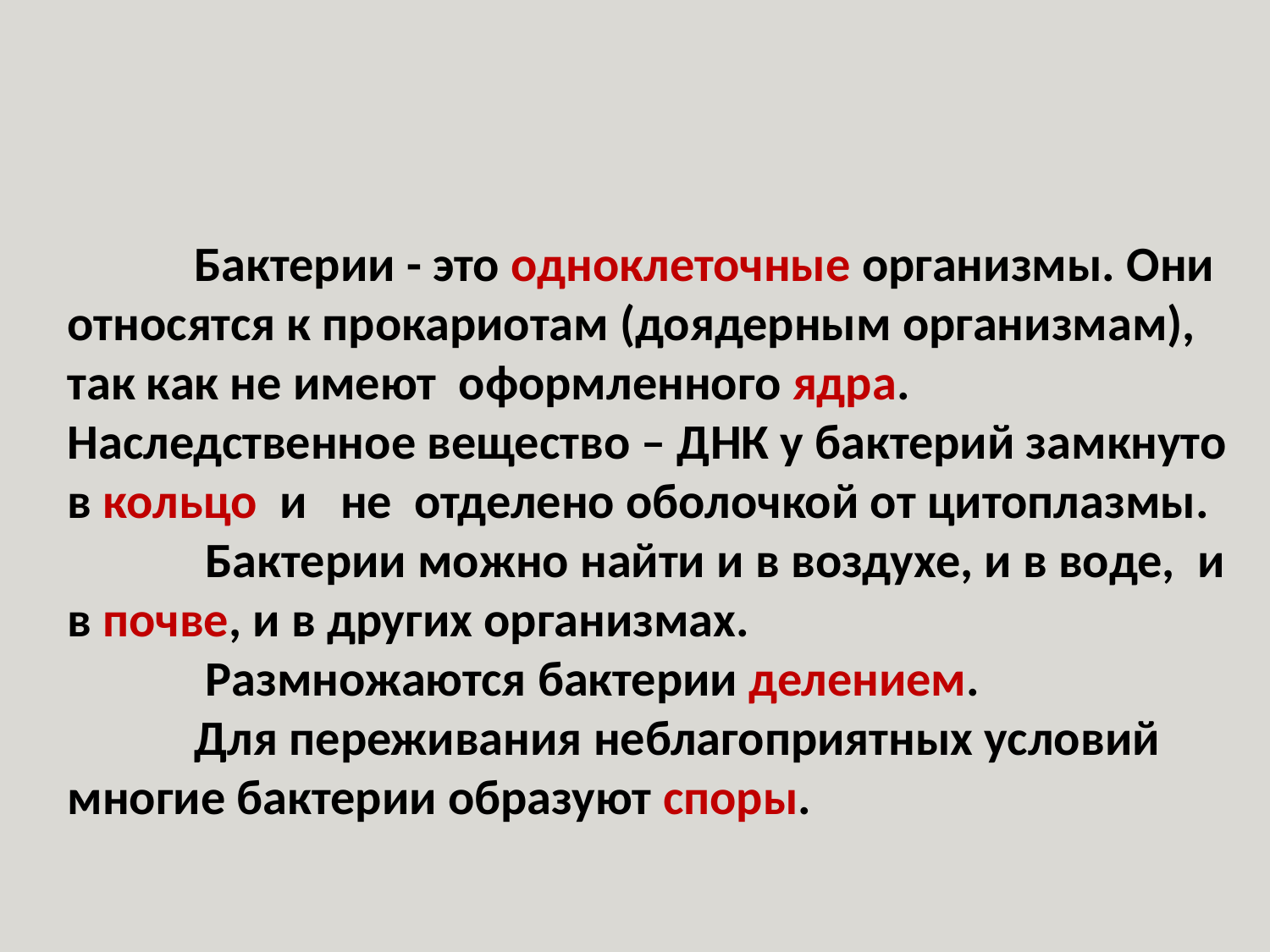

Бактерии - это одноклеточные организмы. Они относятся к прокариотам (доядерным организмам), так как не имеют  оформленного ядра. Наследственное вещество – ДНК у бактерий замкнуто в кольцо  и   не  отделено оболочкой от цитоплазмы.
	 Бактерии можно найти и в воздухе, и в воде,  и в почве, и в других организмах.
	 Размножаются бактерии делением.
	Для переживания неблагоприятных условий многие бактерии образуют споры.